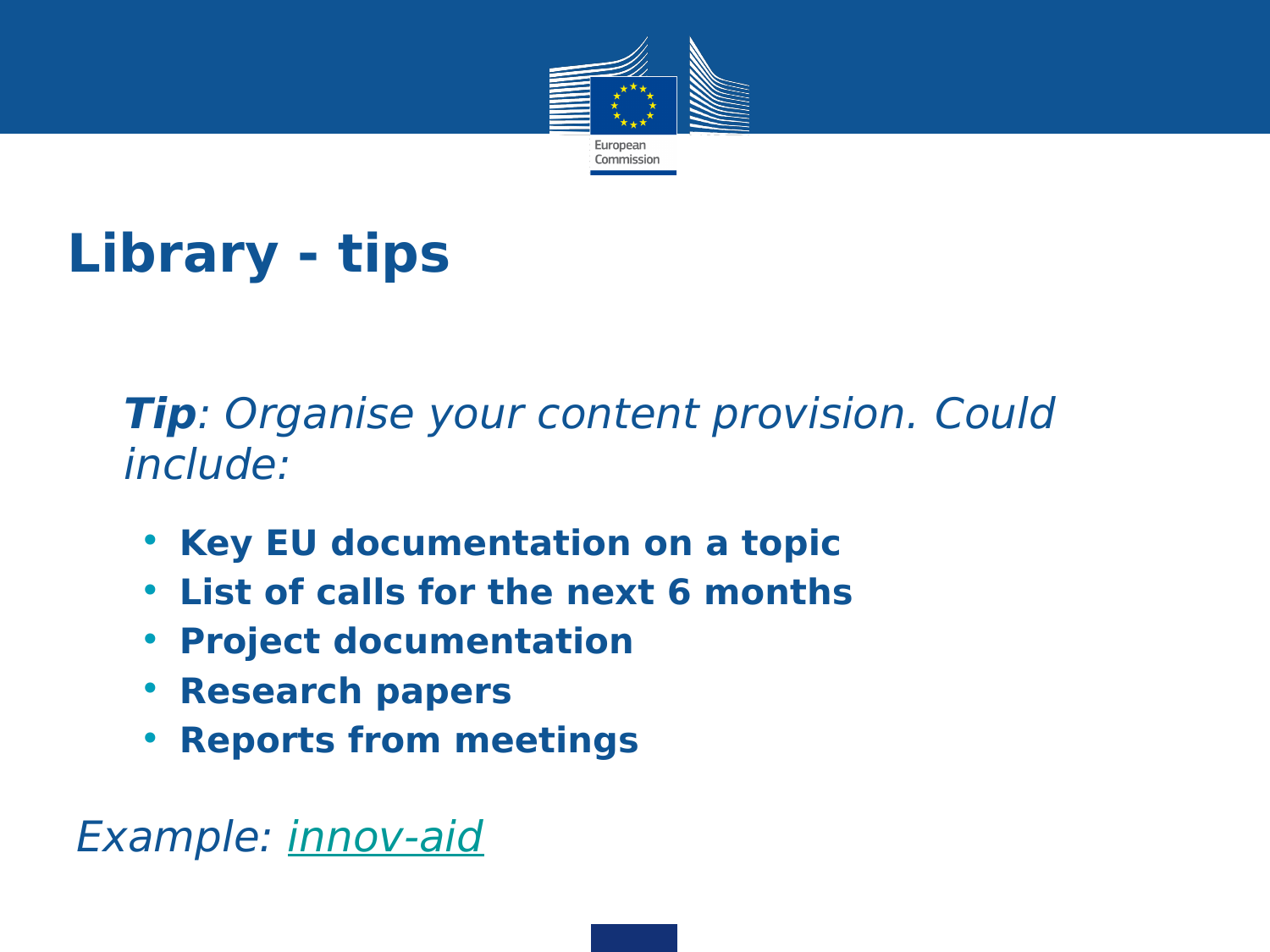

# Library - tips

Tip: Organise your content provision. Could include:
Key EU documentation on a topic
List of calls for the next 6 months
Project documentation
Research papers
Reports from meetings
Example: innov-aid